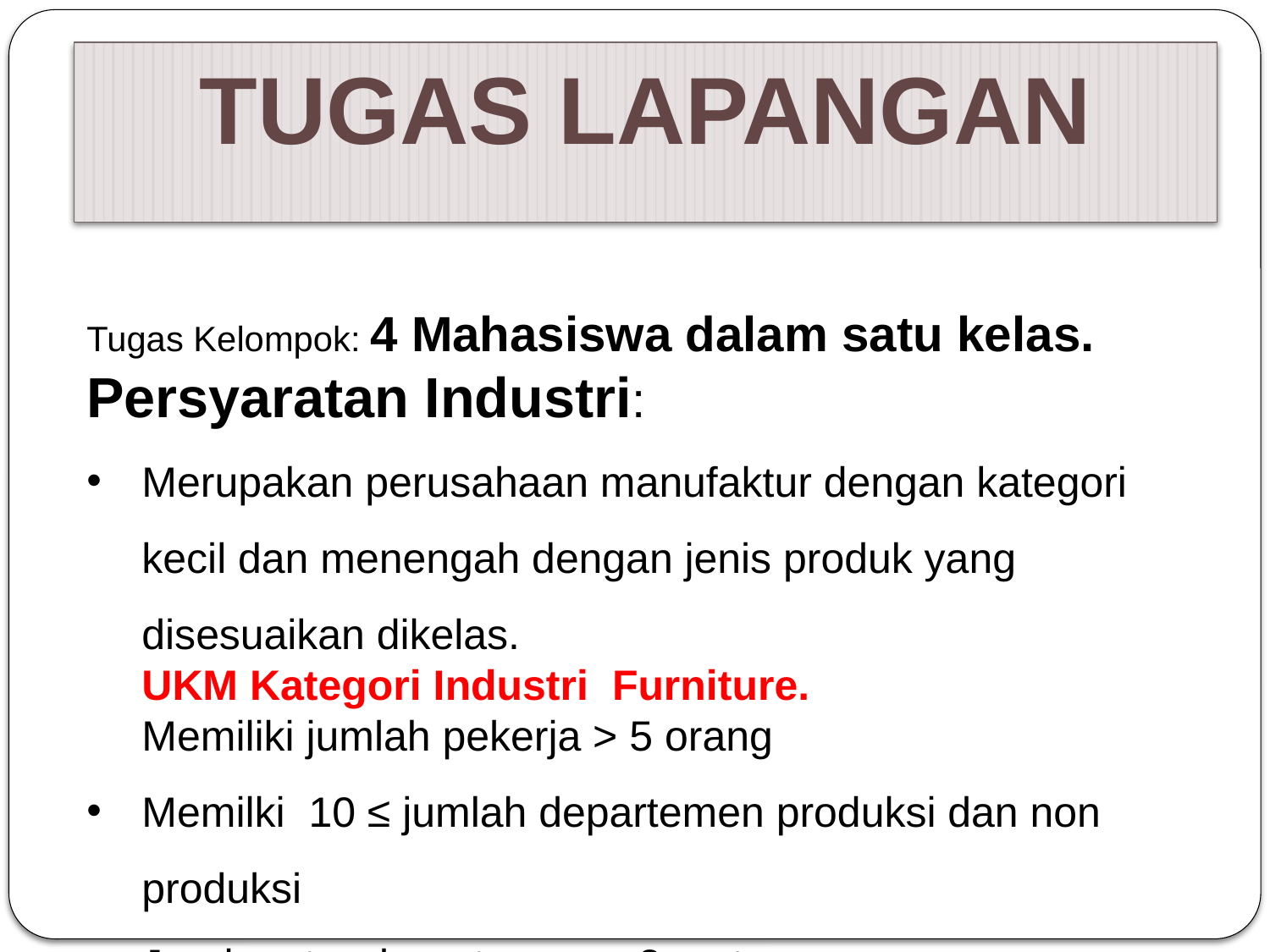

TUGAS LAPANGAN
Tugas Kelompok: 4 Mahasiswa dalam satu kelas.
Persyaratan Industri:
Merupakan perusahaan manufaktur dengan kategori kecil dan menengah dengan jenis produk yang disesuaikan dikelas.
	UKM Kategori Industri  Furniture.
	Memiliki jumlah pekerja > 5 orang
Memilki  10 ≤ jumlah departemen produksi dan non produksi
Jarak antar departemen ≥ 2 meter